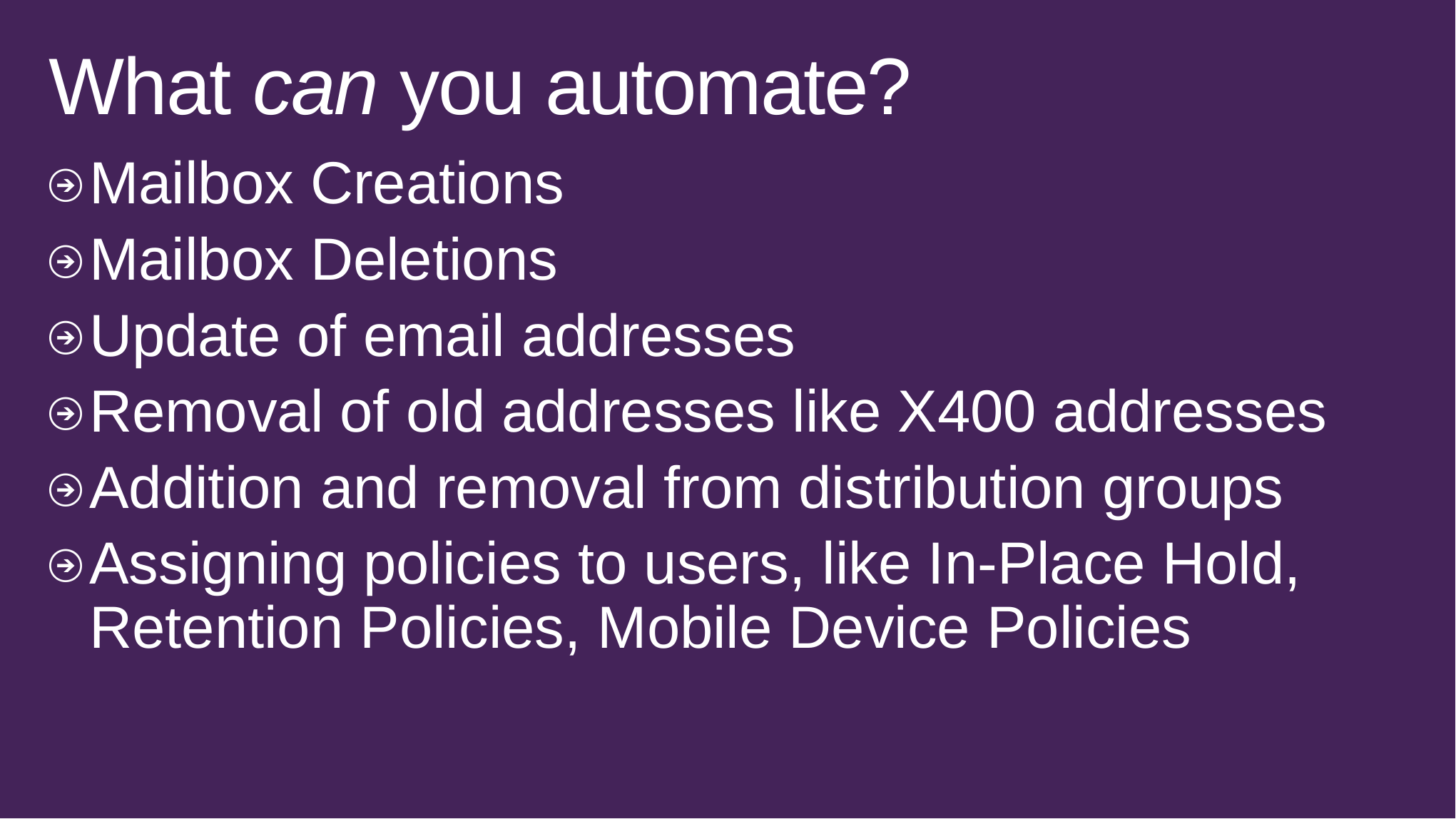

# What can you automate?
Mailbox Creations
Mailbox Deletions
Update of email addresses
Removal of old addresses like X400 addresses
Addition and removal from distribution groups
Assigning policies to users, like In-Place Hold, Retention Policies, Mobile Device Policies